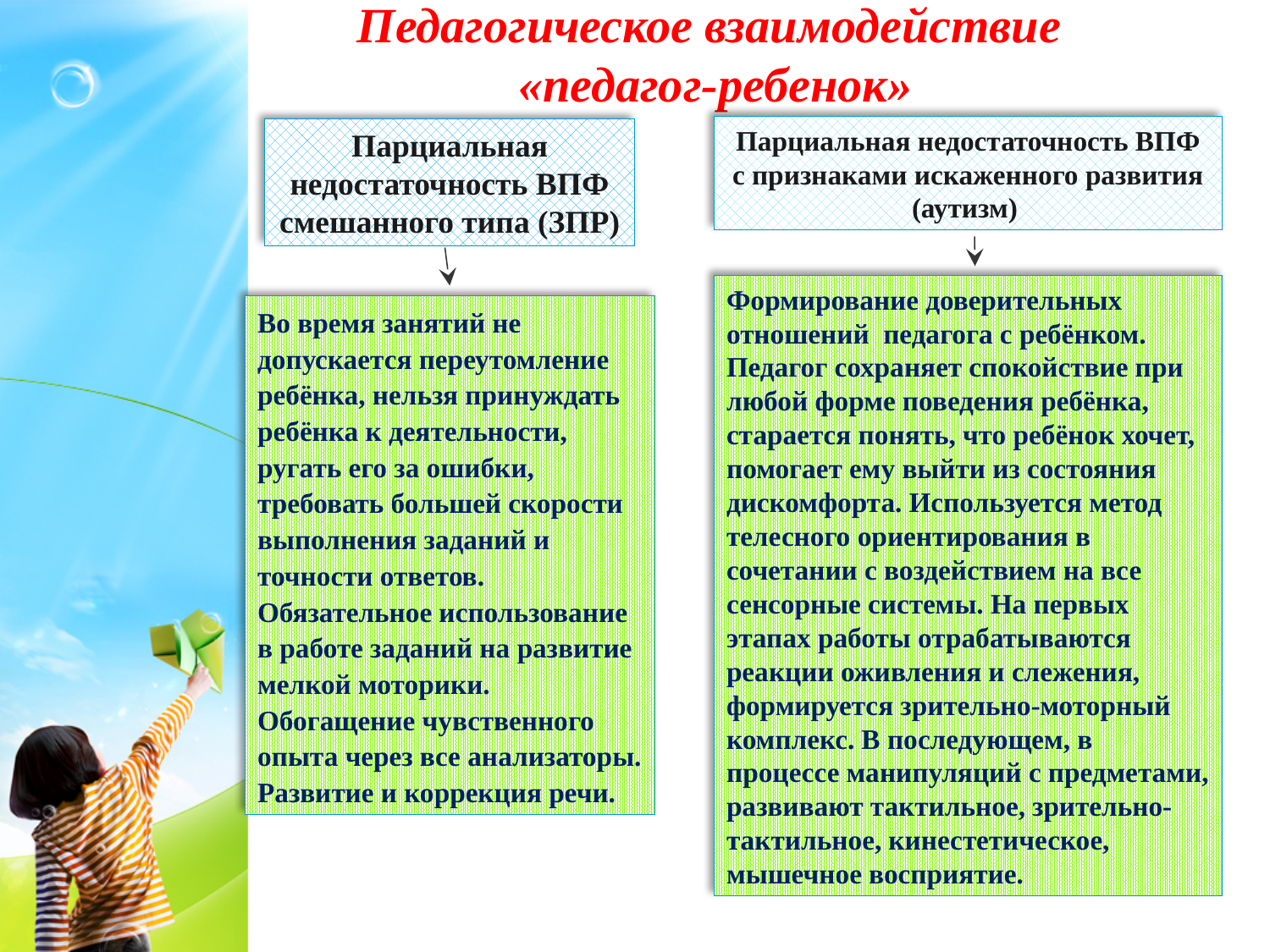

# Педагогическое взаимодействие «педагог-ребенок»
Парциальная недостаточность ВПФ с признаками искаженного развития (аутизм)
Парциальная недостаточность ВПФ смешанного типа (ЗПР)
Формирование доверительных отношений  педагога с ребёнком. Педагог сохраняет спокойствие при любой форме поведения ребёнка, старается понять, что ребёнок хочет, помогает ему выйти из состояния дискомфорта. Используется метод телесного ориентирования в сочетании с воздействием на все сенсорные системы. На первых этапах работы отрабатываются реакции оживления и слежения, формируется зрительно-моторный комплекс. В последующем, в процессе манипуляций с предметами, развивают тактильное, зрительно-тактильное, кинестетическое, мышечное восприятие.
Во время занятий не допускается переутомление ребёнка, нельзя принуждать ребёнка к деятельности, ругать его за ошибки, требовать большей скорости выполнения заданий и точности ответов.
Обязательное использование в работе заданий на развитие мелкой моторики.
Обогащение чувственного опыта через все анализаторы.
Развитие и коррекция речи.